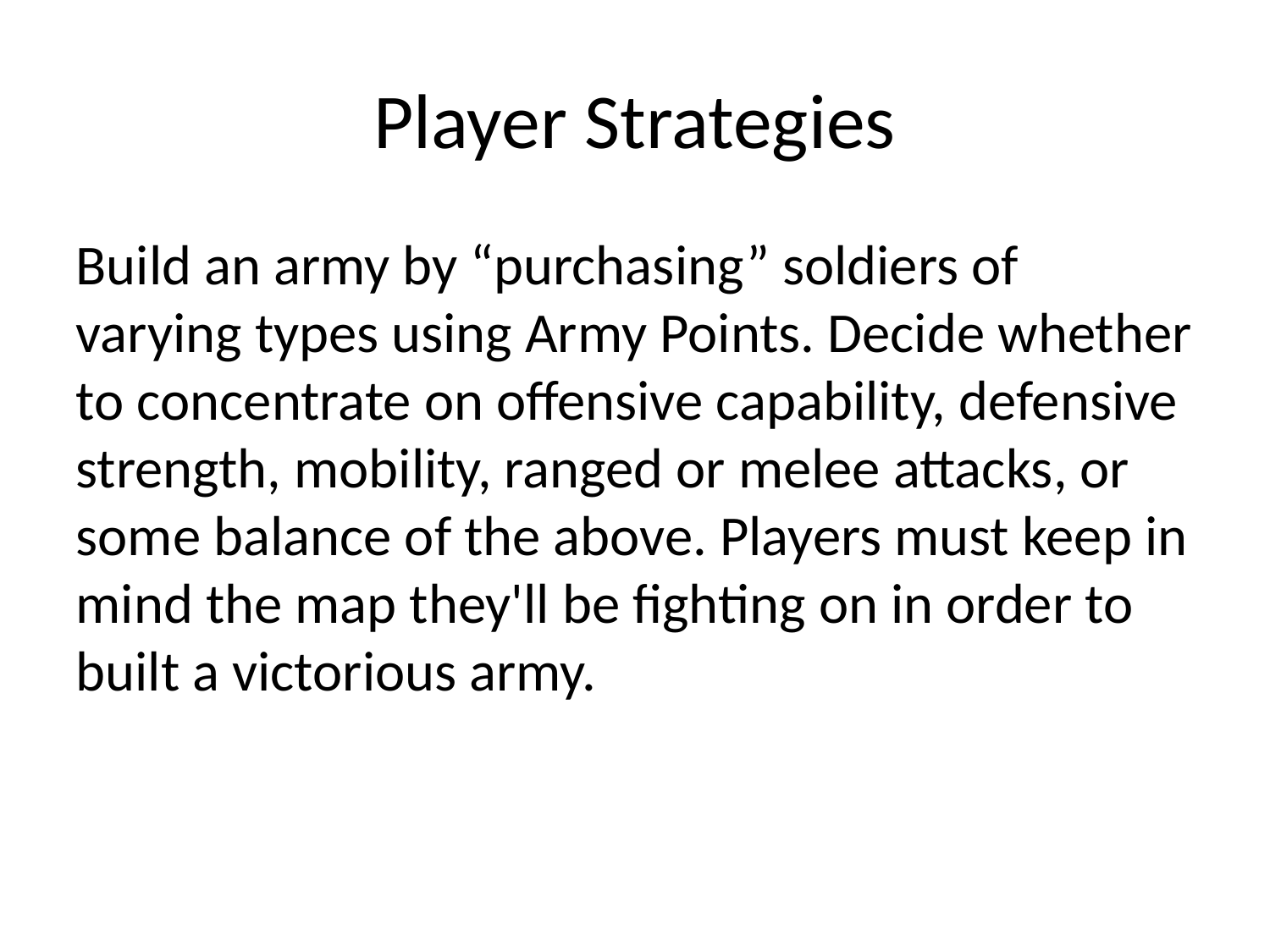

Player Strategies
Build an army by “purchasing” soldiers of varying types using Army Points. Decide whether to concentrate on offensive capability, defensive strength, mobility, ranged or melee attacks, or some balance of the above. Players must keep in mind the map they'll be fighting on in order to built a victorious army.